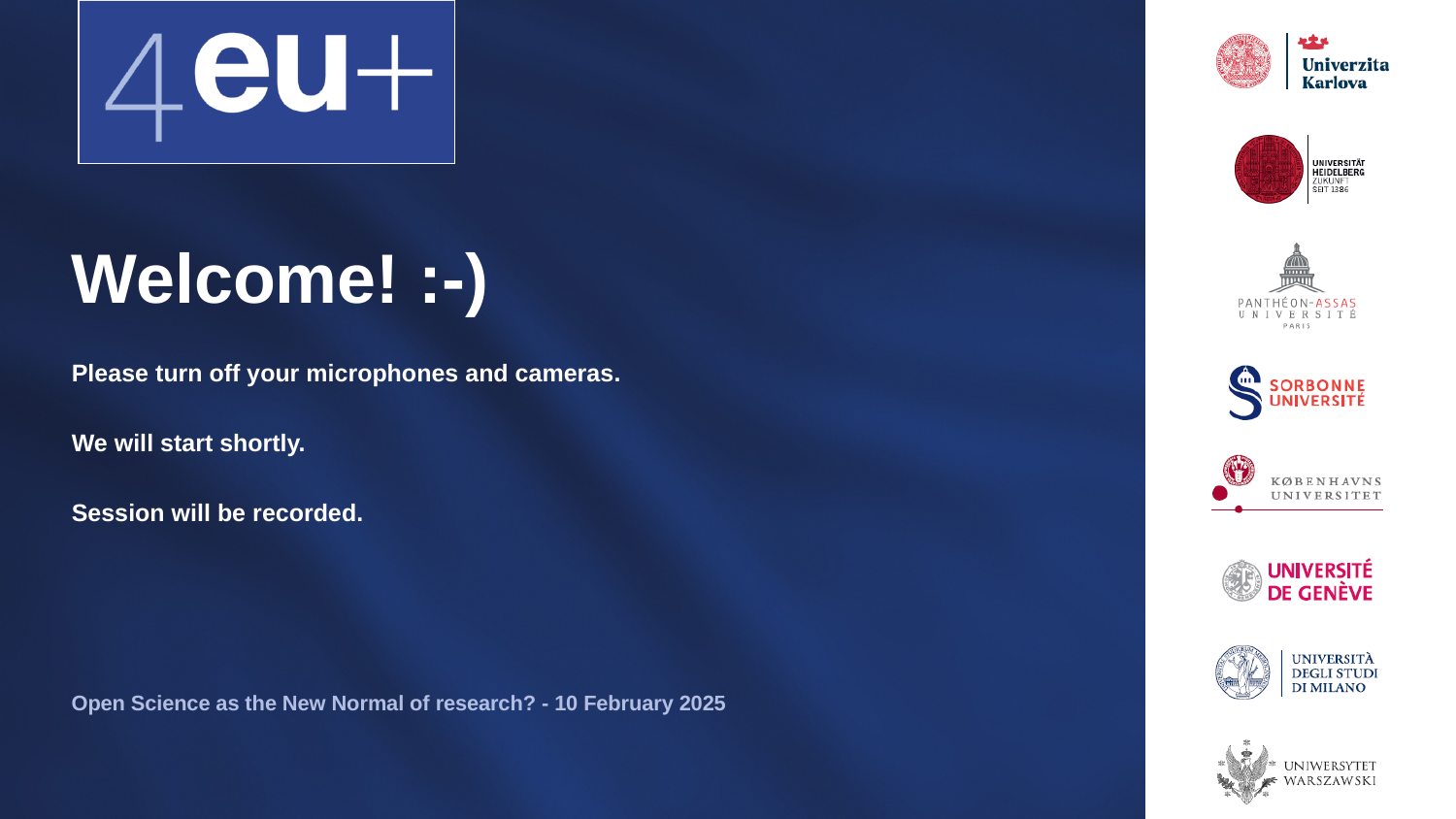

# Welcome! :-) Please turn off your microphones and cameras. We will start shortly. Session will be recorded.
Open Science as the New Normal of research? - 10 February 2025